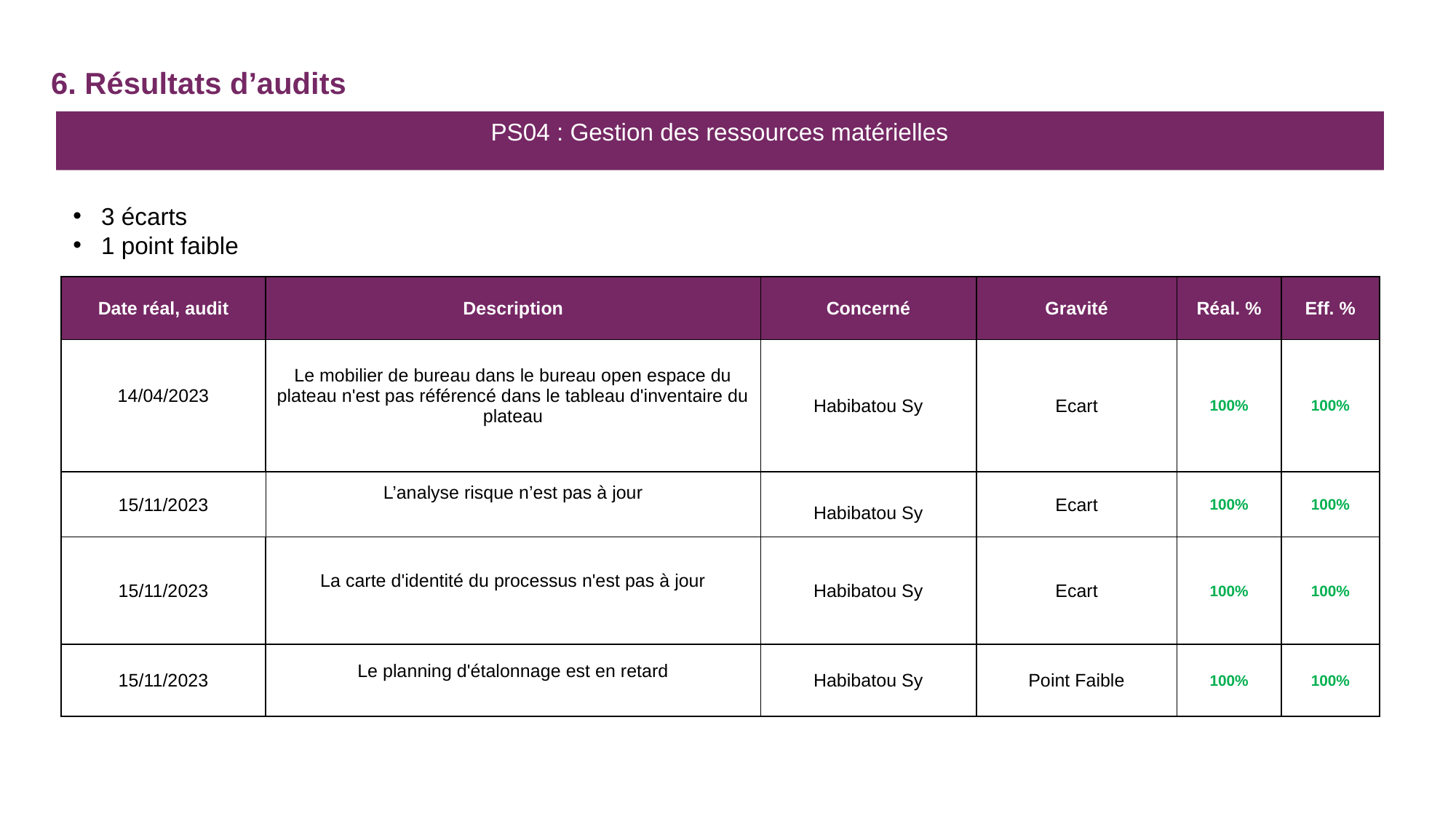

6. Résultats d’audits
PS04 : Gestion des ressources matérielles
3 écarts
1 point faible
| Date réal, audit | Description | Concerné | Gravité | Réal. % | Eff. % |
| --- | --- | --- | --- | --- | --- |
| 14/04/2023 | Le mobilier de bureau dans le bureau open espace du plateau n'est pas référencé dans le tableau d'inventaire du plateau | Habibatou Sy | Ecart | 100% | 100% |
| 15/11/2023 | L’analyse risque n’est pas à jour | Habibatou Sy | Ecart | 100% | 100% |
| 15/11/2023 | La carte d'identité du processus n'est pas à jour | Habibatou Sy | Ecart | 100% | 100% |
| 15/11/2023 | Le planning d'étalonnage est en retard | Habibatou Sy | Point Faible | 100% | 100% |